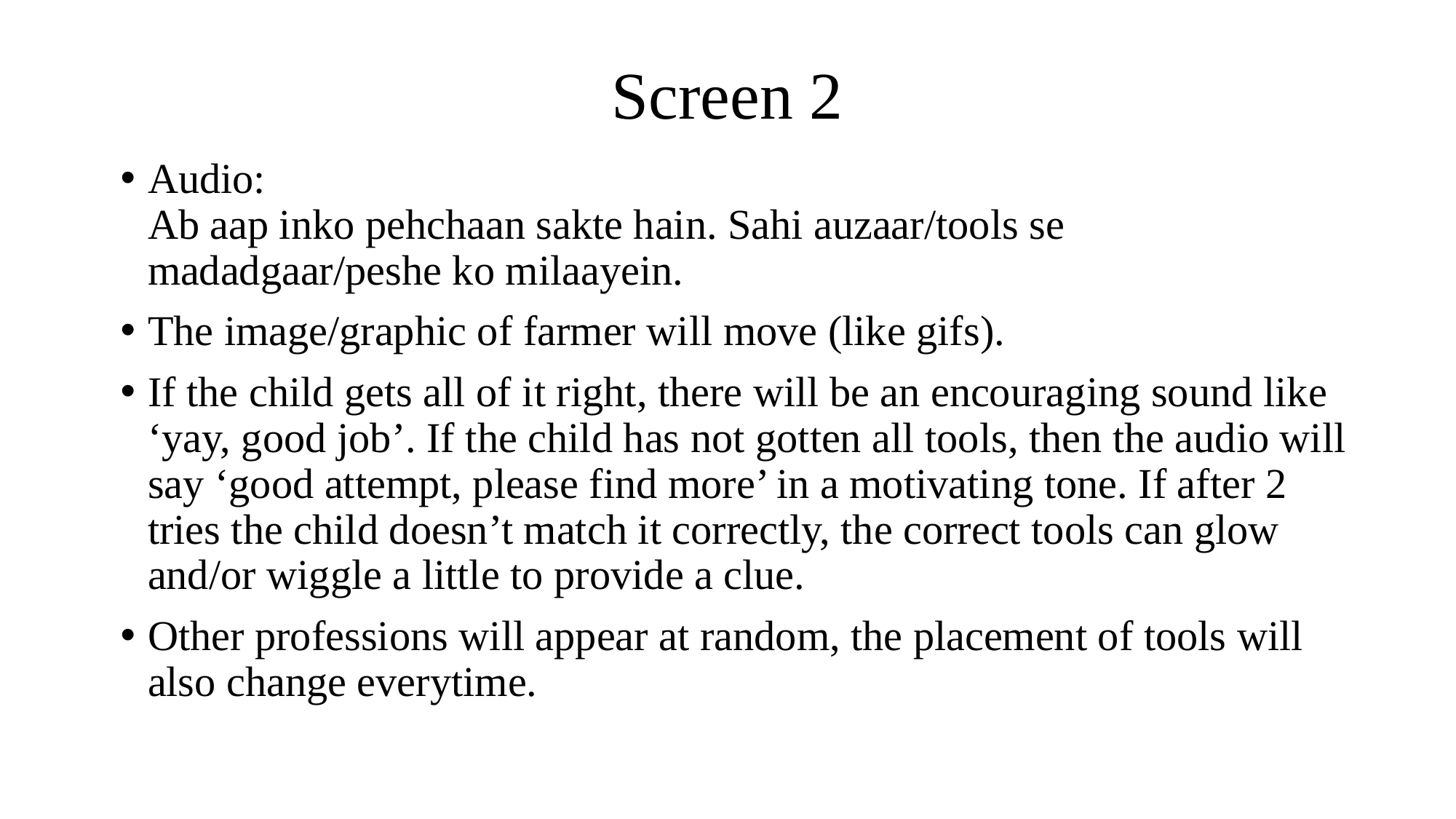

# Screen 2
Audio:
Ab aap inko pehchaan sakte hain. Sahi auzaar/tools se madadgaar/peshe ko milaayein.
The image/graphic of farmer will move (like gifs).
If the child gets all of it right, there will be an encouraging sound like ‘yay, good job’. If the child has not gotten all tools, then the audio will say ‘good attempt, please find more’ in a motivating tone. If after 2 tries the child doesn’t match it correctly, the correct tools can glow and/or wiggle a little to provide a clue.
Other professions will appear at random, the placement of tools will also change everytime.